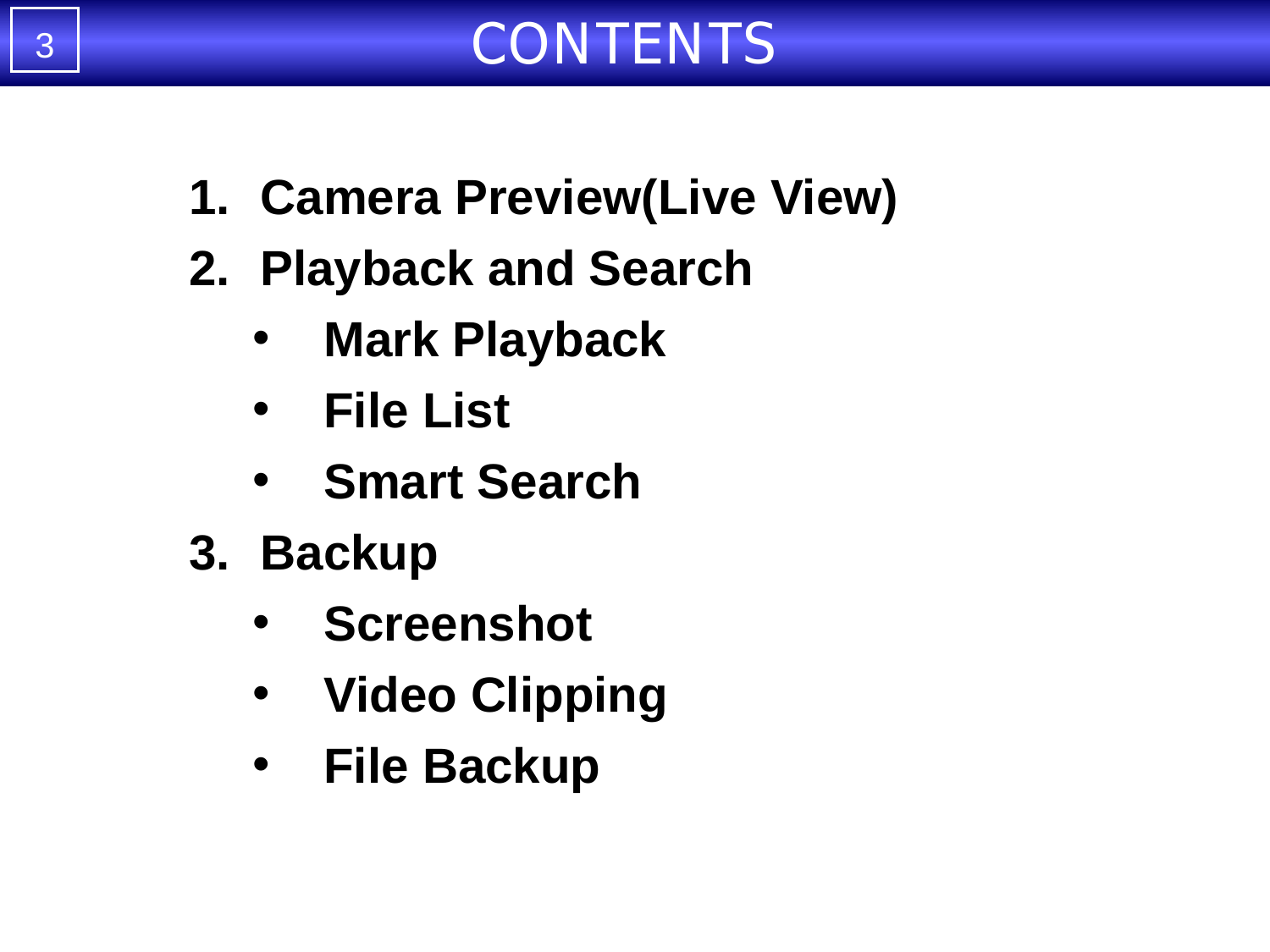

CONTENTS
Camera Preview(Live View)
Playback and Search
Mark Playback
File List
Smart Search
Backup
Screenshot
Video Clipping
File Backup